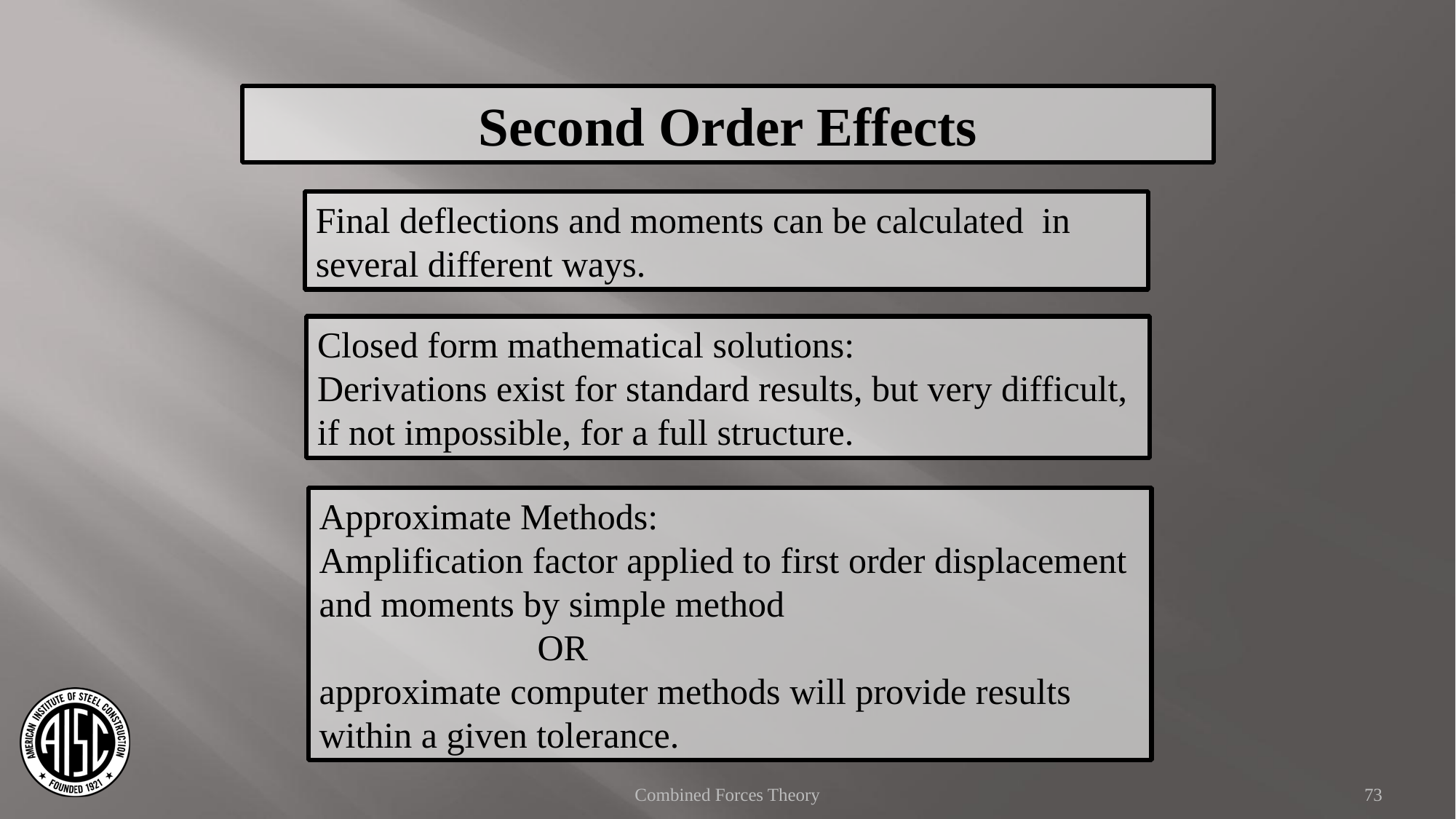

Second Order Effects
Final deflections and moments can be calculated  in several different ways.
Closed form mathematical solutions:
Derivations exist for standard results, but very difficult, if not impossible, for a full structure.
Approximate Methods:
Amplification factor applied to first order displacement and moments by simple method
		OR
approximate computer methods will provide results within a given tolerance.
Combined Forces Theory
73